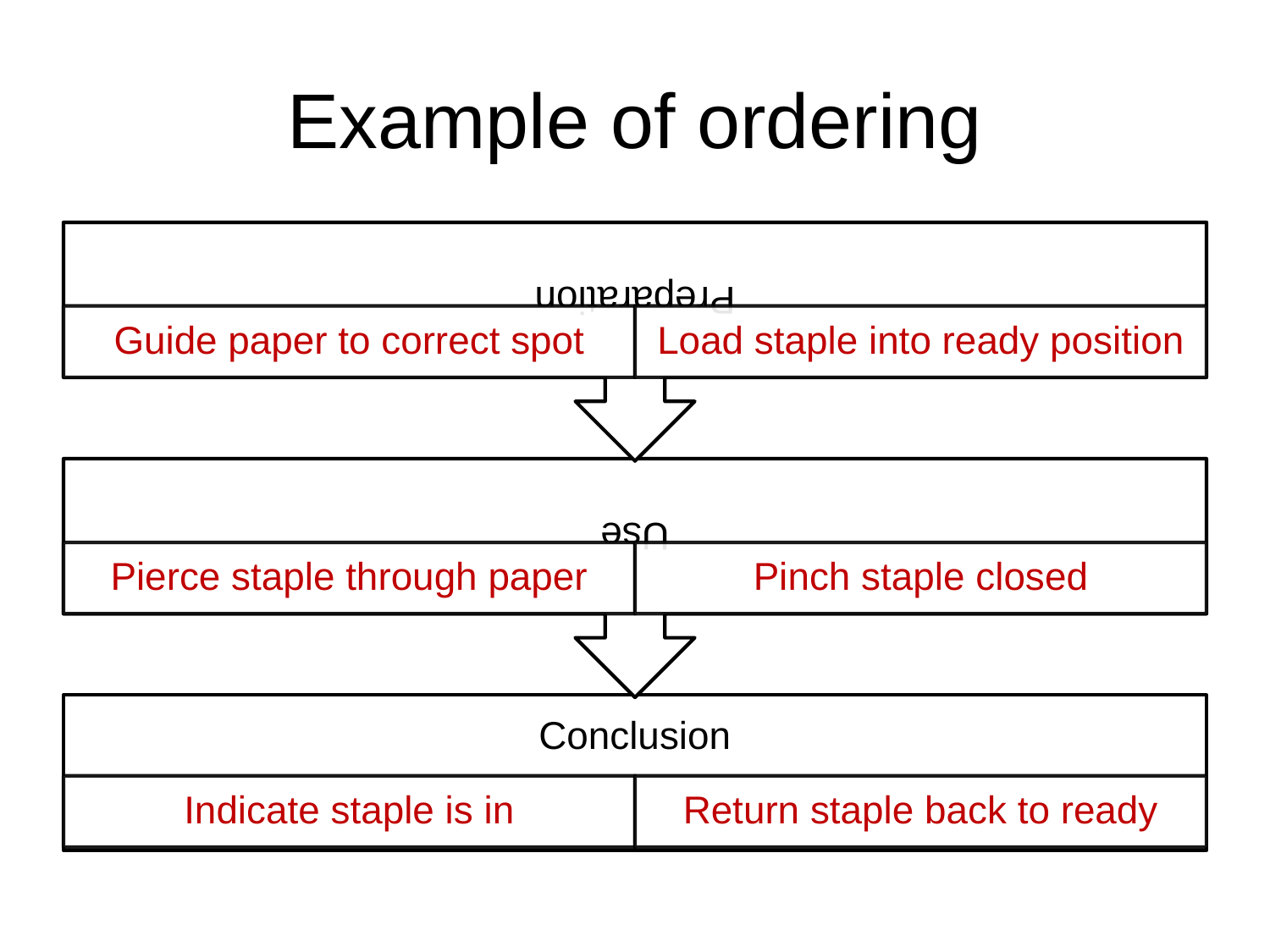

# Example of ordering
Conclusion
Indicate staple is in
Return staple back to ready
Use
Pierce staple through paper
Pinch staple closed
Preparation
Guide paper to correct spot
Load staple into ready position